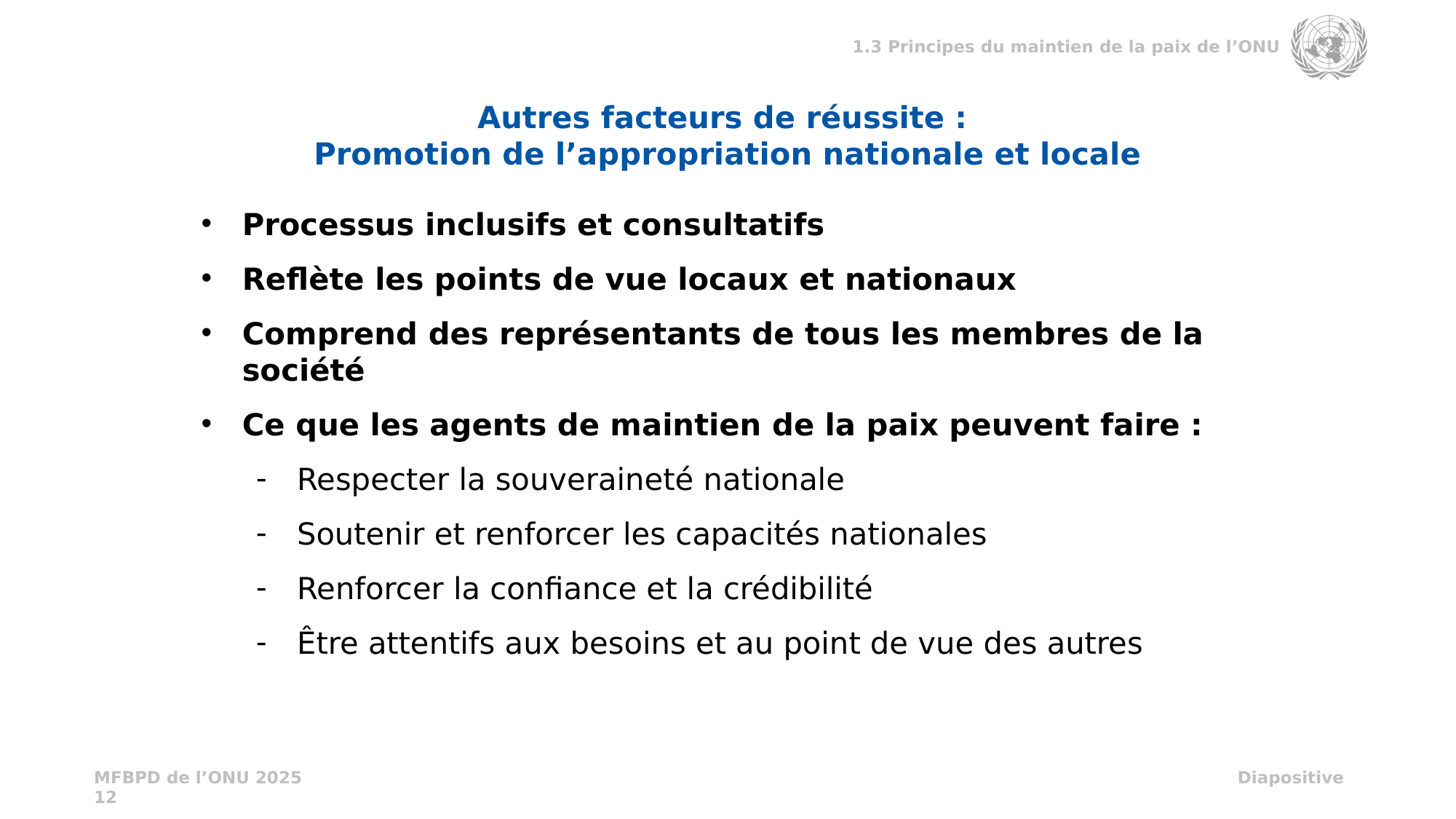

Autres facteurs de réussite :
Promotion de l’appropriation nationale et locale
Processus inclusifs et consultatifs
Reflète les points de vue locaux et nationaux
Comprend des représentants de tous les membres de la société
Ce que les agents de maintien de la paix peuvent faire :
Respecter la souveraineté nationale
Soutenir et renforcer les capacités nationales
Renforcer la confiance et la crédibilité
Être attentifs aux besoins et au point de vue des autres